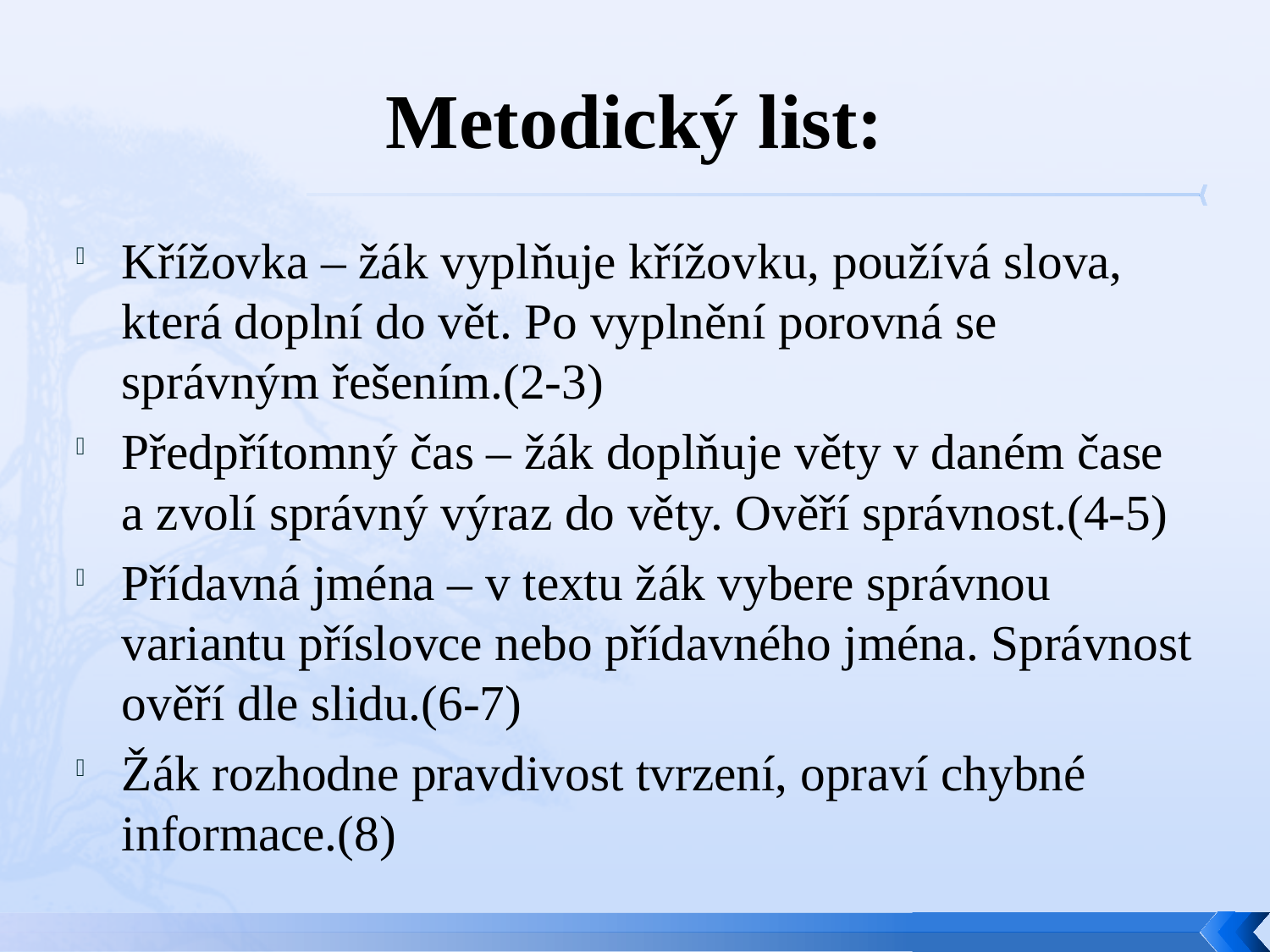

# Metodický list:
Křížovka – žák vyplňuje křížovku, používá slova, která doplní do vět. Po vyplnění porovná se správným řešením.(2-3)
Předpřítomný čas – žák doplňuje věty v daném čase a zvolí správný výraz do věty. Ověří správnost.(4-5)
Přídavná jména – v textu žák vybere správnou variantu příslovce nebo přídavného jména. Správnost ověří dle slidu.(6-7)
Žák rozhodne pravdivost tvrzení, opraví chybné informace.(8)